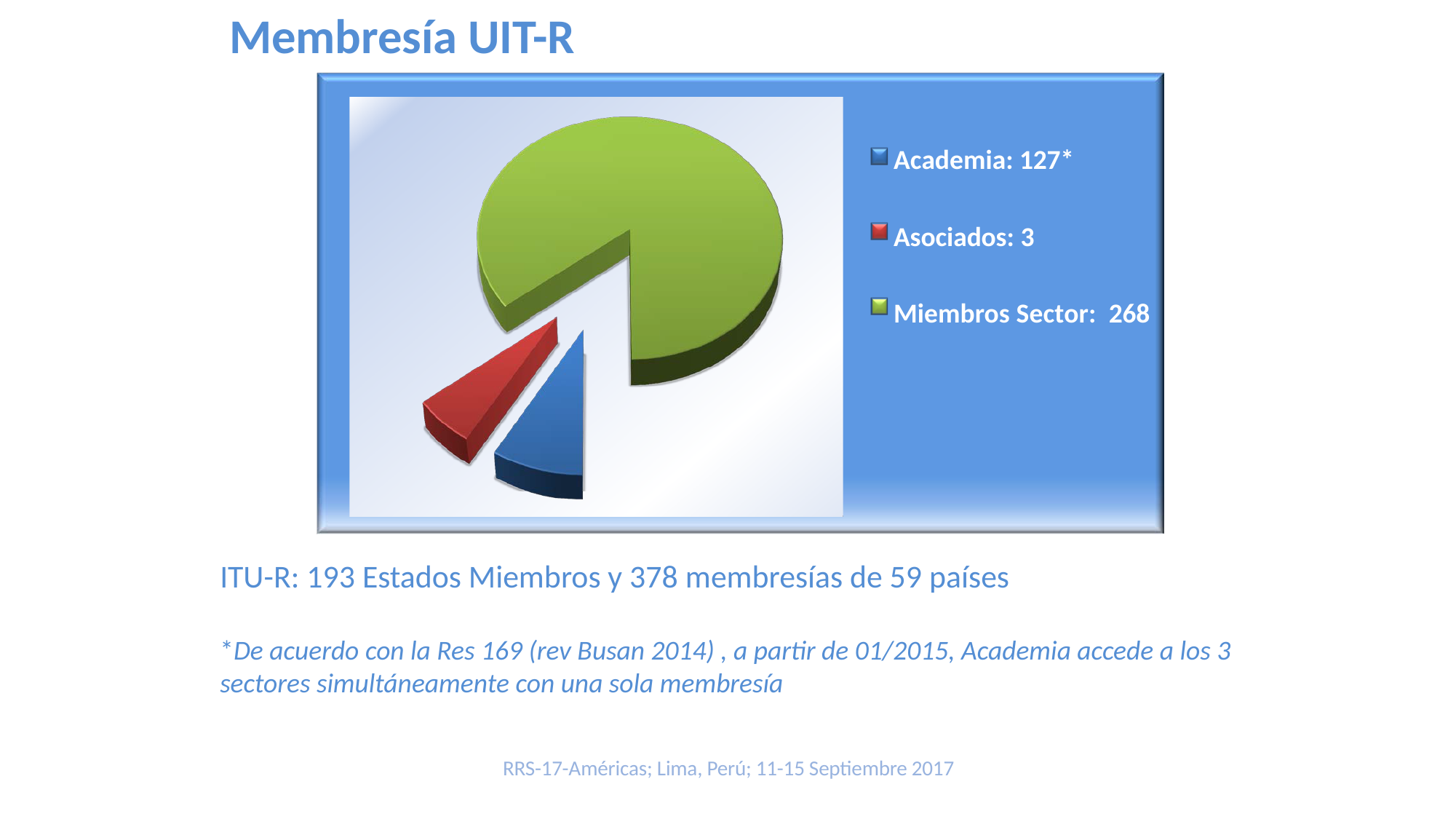

Membresía UIT-R

Academia: 127*

Asociados: 3

Miembros Sector:  268

ITU-R: 193 Estados Miembros y 378 membresías de 59 países

*De acuerdo con la Res 169 (rev Busan 2014) , a partir de 01/2015, Academia accede a los 3 sectores simultáneamente con una sola membresía
RRS-17-Américas; Lima, Perú; 11-15 Septiembre 2017